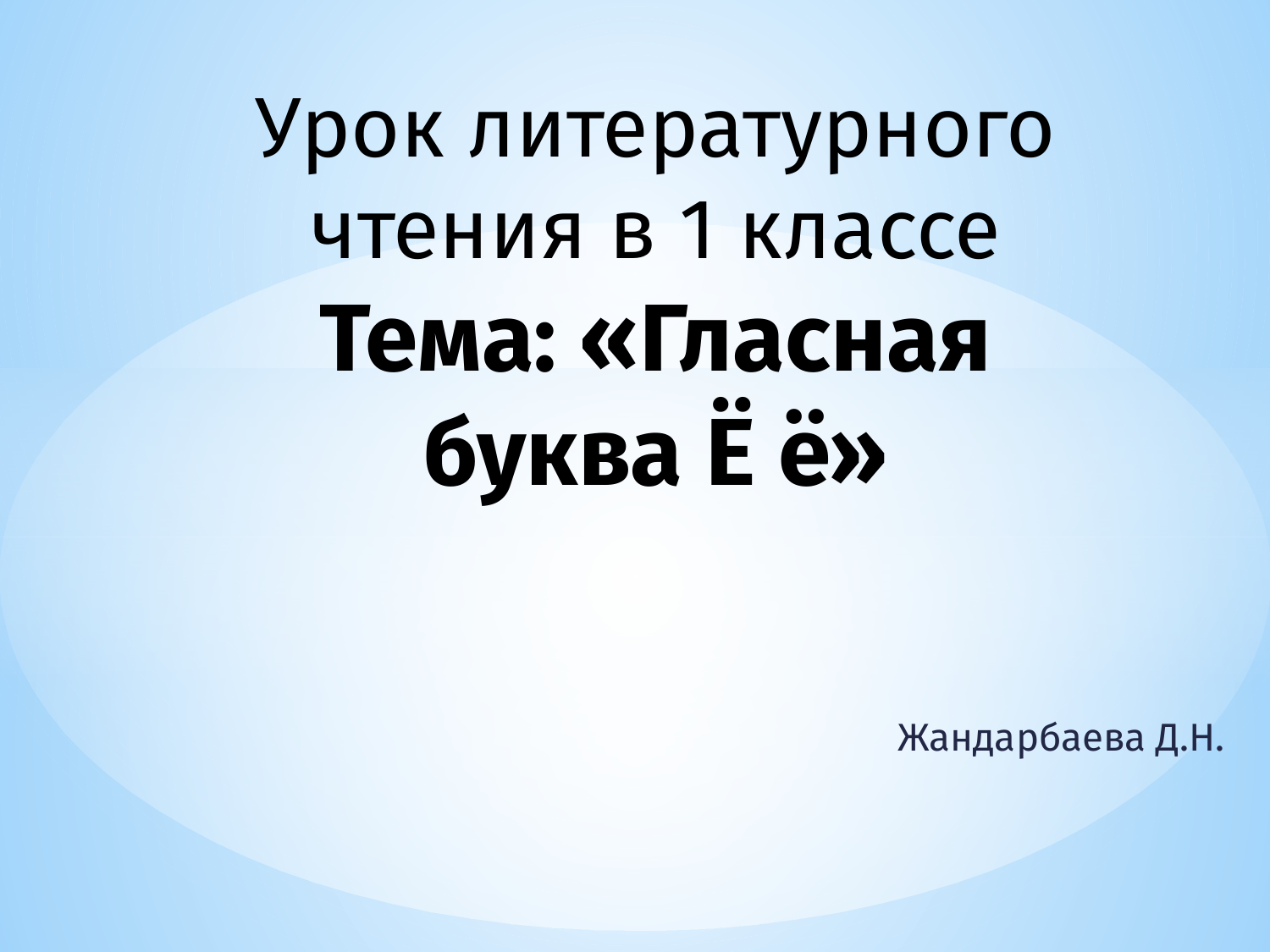

# Урок литературного чтения в 1 классе Тема: «Гласная буква Ё ё»
Жандарбаева Д.Н.